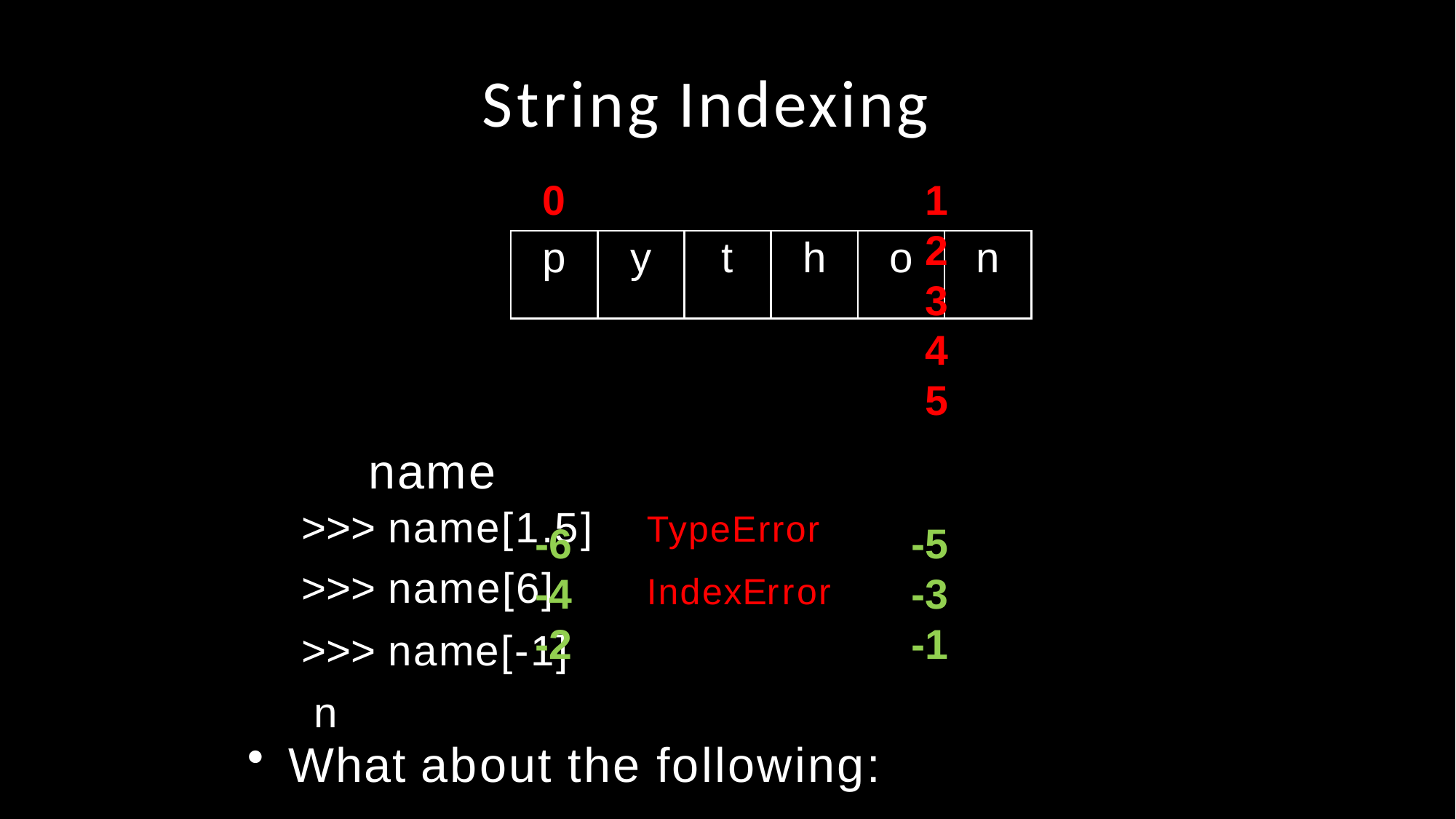

# String Indexing
0	1	2	3	4	5
name
-6	-5	-4	-3	-2	-1

What about the following:
| p | y | t | h | o | n |
| --- | --- | --- | --- | --- | --- |
TypeError  IndexError
>>> name[1.5]
>>> name[6]
>>> name[-1]  n